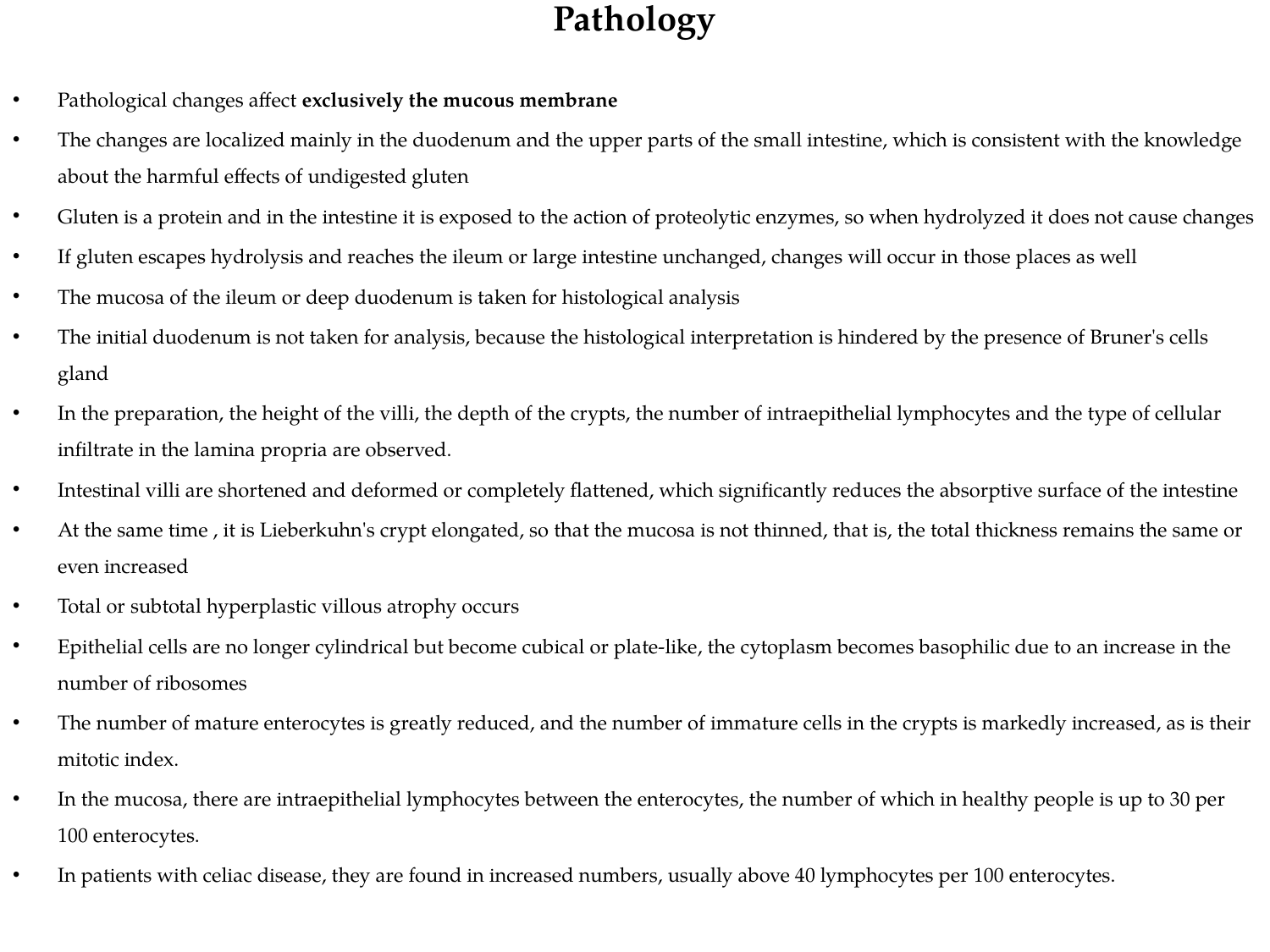

# Pathology
Pathological changes affect exclusively the mucous membrane
The changes are localized mainly in the duodenum and the upper parts of the small intestine, which is consistent with the knowledge about the harmful effects of undigested gluten
Gluten is a protein and in the intestine it is exposed to the action of proteolytic enzymes, so when hydrolyzed it does not cause changes
If gluten escapes hydrolysis and reaches the ileum or large intestine unchanged, changes will occur in those places as well
The mucosa of the ileum or deep duodenum is taken for histological analysis
The initial duodenum is not taken for analysis, because the histological interpretation is hindered by the presence of Bruner's cells gland
In the preparation, the height of the villi, the depth of the crypts, the number of intraepithelial lymphocytes and the type of cellular infiltrate in the lamina propria are observed.
Intestinal villi are shortened and deformed or completely flattened, which significantly reduces the absorptive surface of the intestine
At the same time , it is Lieberkuhn's crypt elongated, so that the mucosa is not thinned, that is, the total thickness remains the same or even increased
Total or subtotal hyperplastic villous atrophy occurs
Epithelial cells are no longer cylindrical but become cubical or plate-like, the cytoplasm becomes basophilic due to an increase in the number of ribosomes
The number of mature enterocytes is greatly reduced, and the number of immature cells in the crypts is markedly increased, as is their mitotic index.
In the mucosa, there are intraepithelial lymphocytes between the enterocytes, the number of which in healthy people is up to 30 per 100 enterocytes.
In patients with celiac disease, they are found in increased numbers, usually above 40 lymphocytes per 100 enterocytes.